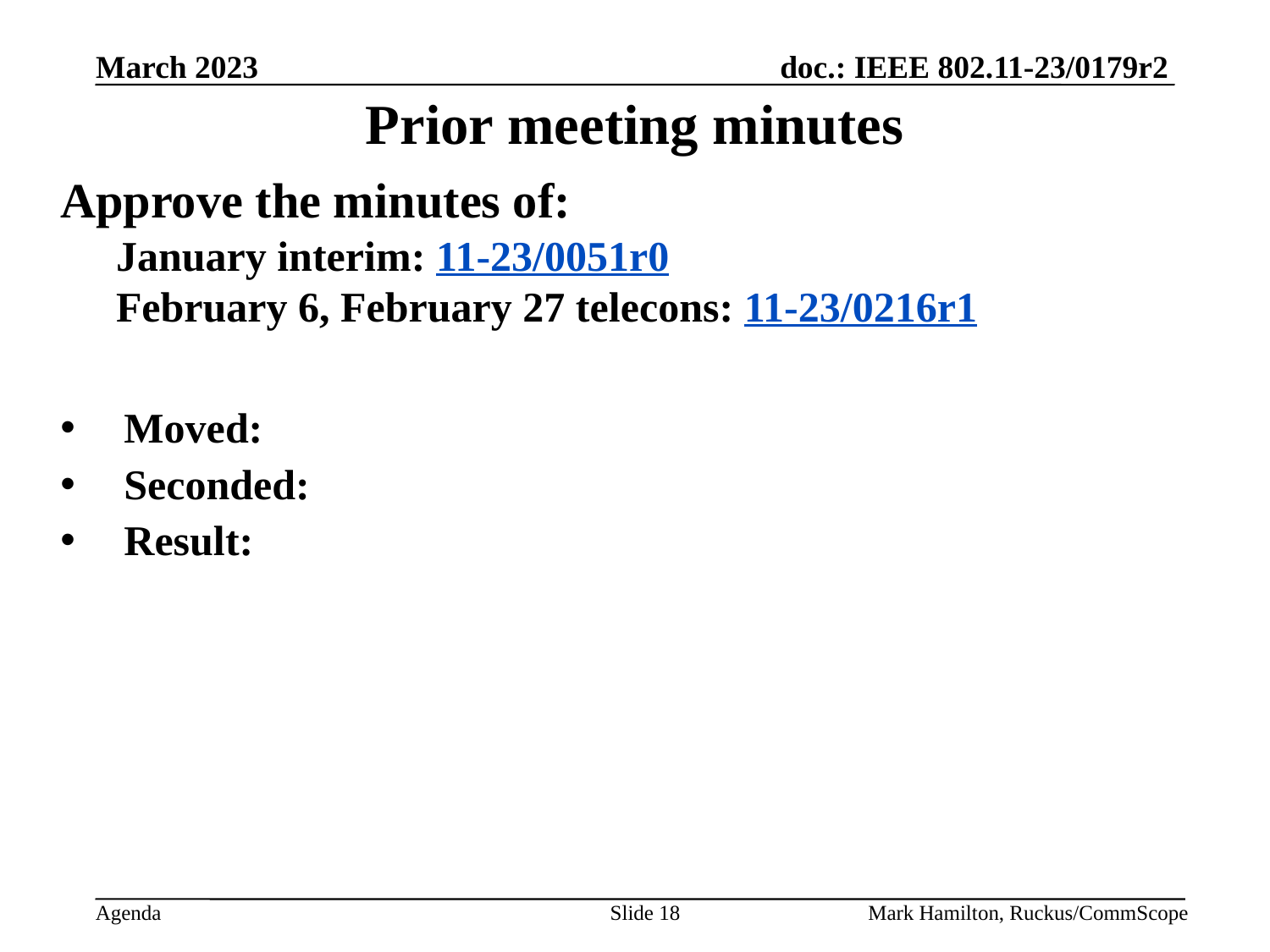

# Prior meeting minutes
Approve the minutes of:
January interim: 11-23/0051r0
February 6, February 27 telecons: 11-23/0216r1

Moved:
Seconded:
Result: